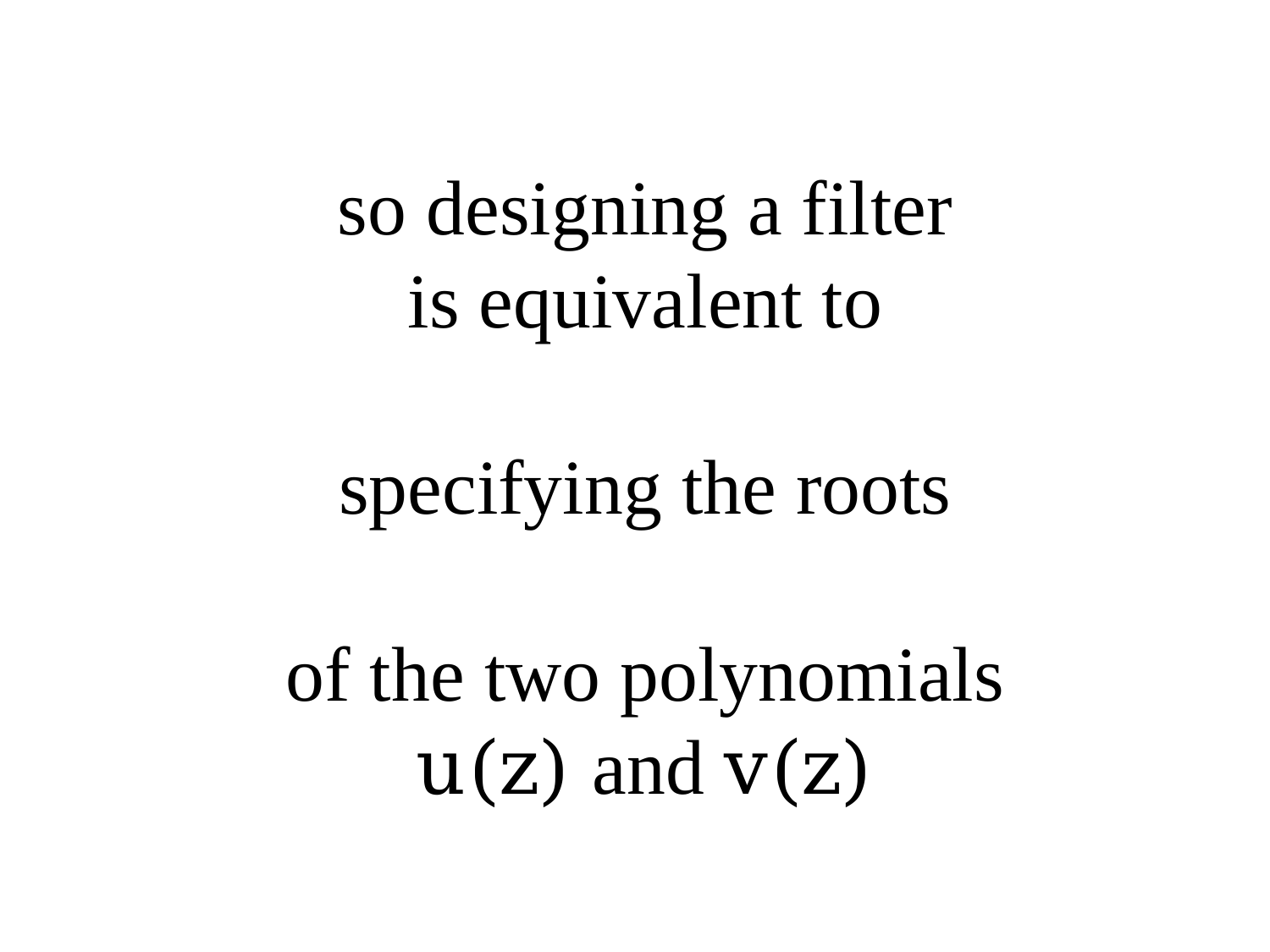

# so designing a filter is equivalent to specifying the roots of the two polynomials u(z) and v(z)